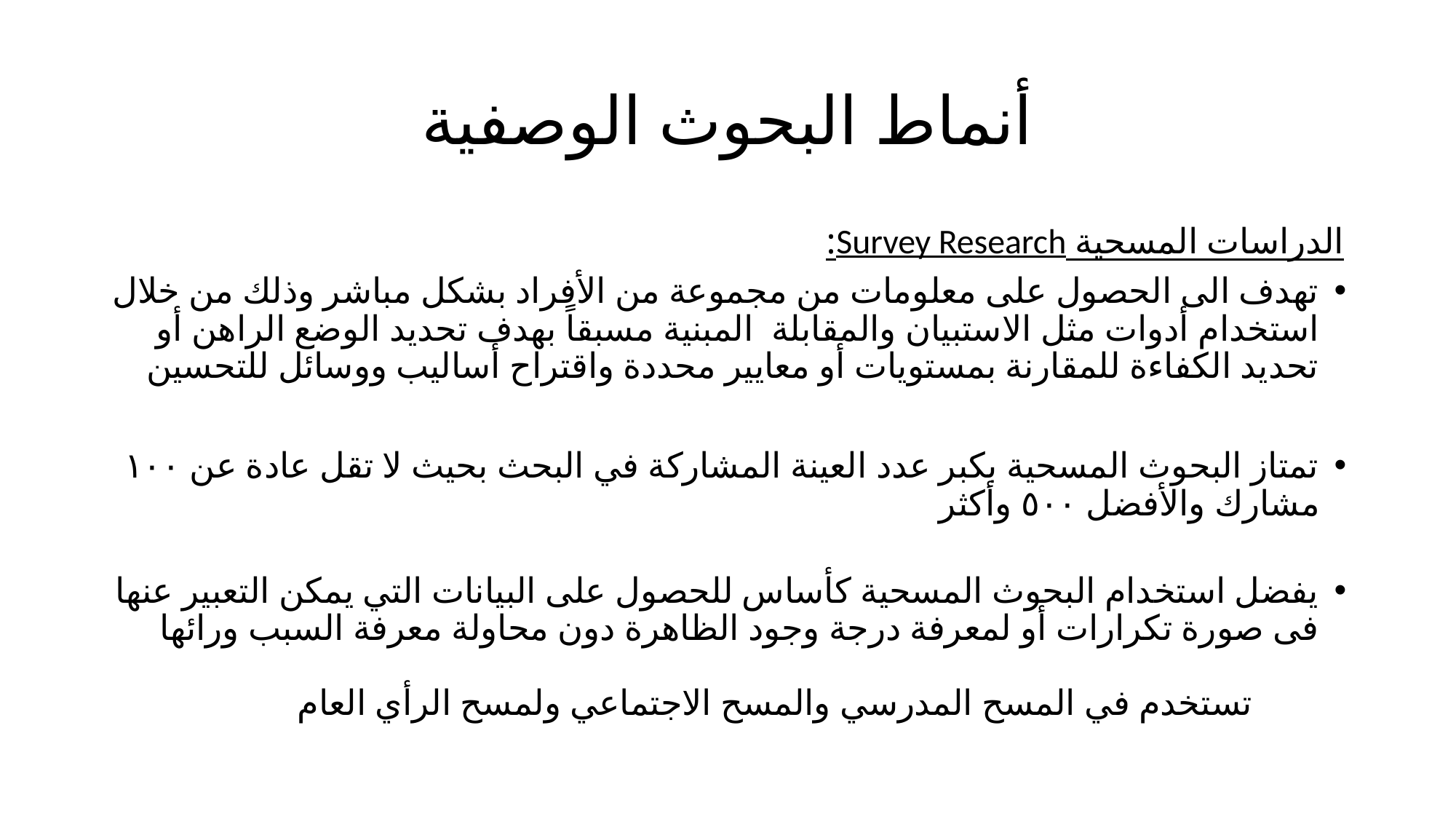

# أنماط البحوث الوصفية
الدراسات المسحية Survey Research:
تهدف الى الحصول على معلومات من مجموعة من الأفراد بشكل مباشر وذلك من خلال استخدام أدوات مثل الاستبيان والمقابلة  المبنية مسبقاً بهدف تحديد الوضع الراهن أو تحديد الكفاءة للمقارنة بمستويات أو معايير محددة واقتراح أساليب ووسائل للتحسين

تمتاز البحوث المسحية بكبر عدد العينة المشاركة في البحث بحيث لا تقل عادة عن ١٠٠ مشارك والأفضل ٥٠٠ وأكثر

يفضل استخدام البحوث المسحية كأساس للحصول على البيانات التي يمكن التعبير عنها فى صورة تكرارات أو لمعرفة درجة وجود الظاهرة دون محاولة معرفة السبب ورائها

          تستخدم في المسح المدرسي والمسح الاجتماعي ولمسح الرأي العام